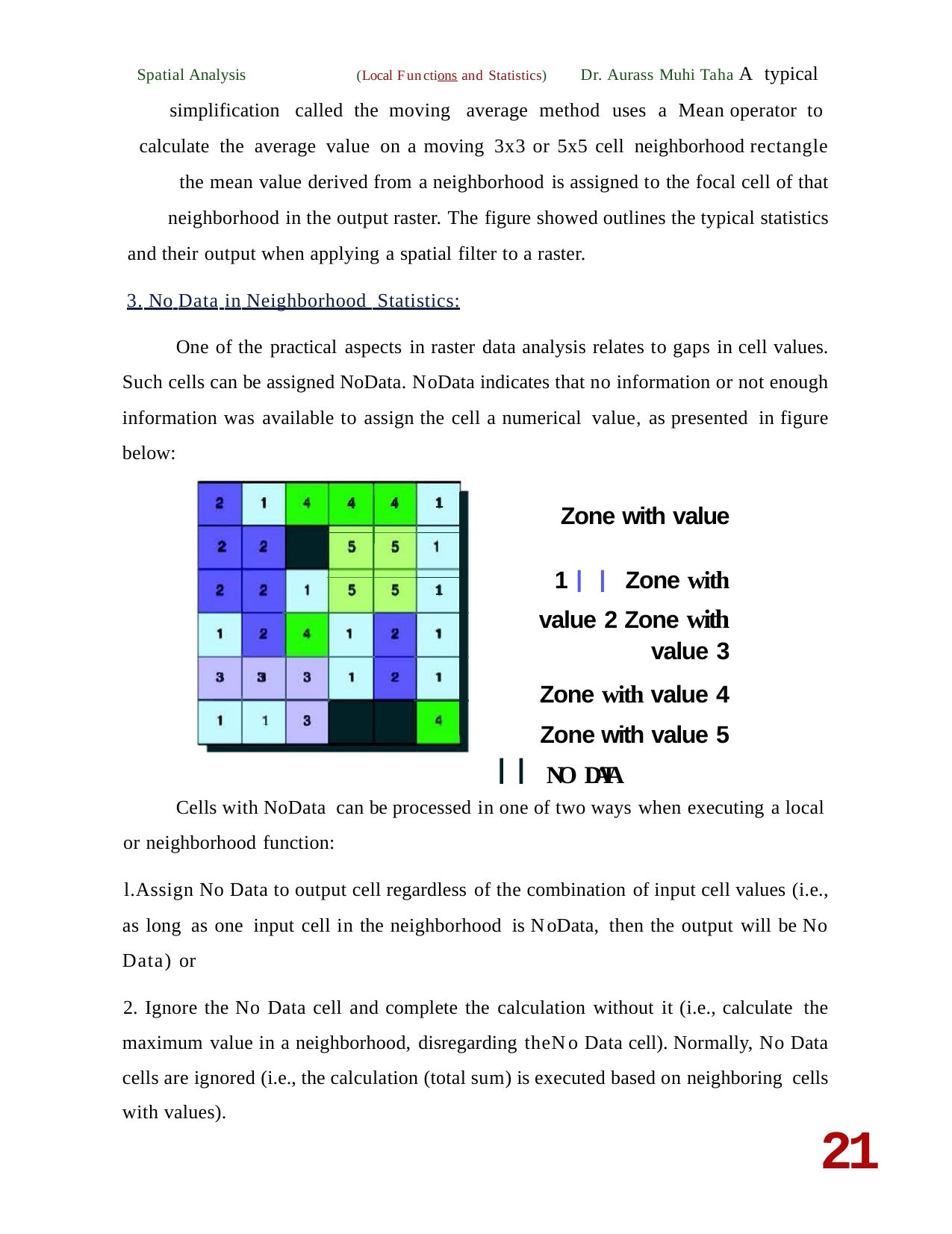

Spatial Analysis	(Local Functions and Statistics)	Dr. Aurass Muhi Taha A  typical   simplification   called  the  moving   average  method  uses  a  Mean operator  to  calculate  the  average  value  on a moving  3x3 or 5x5 cell  neighborhood rectangle the mean value derived from a neighborhood is assigned to the focal cell of that neighborhood in the output raster. The figure showed outlines the typical statistics

and their output when applying a spatial filter to a raster.

3. No Data in Neighborhood  Statistics:

One of the practical aspects in raster data analysis relates to gaps in cell values. Such cells can be assigned NoData. NoData indicates that no information or not enough information was available to assign the cell a numerical  value, as presented  in figure below:

4
4
1

Zone with value 1 IIZone with value 2 Zone with value 3
Zone with value 4 Zone with value 5
II NO DATA

5
5

5
5
1

3
3
3

3
1
Cells with NoData  can be processed in one of two ways when executing a local or neighborhood function:

l.Assign No Data to output cell regardless of the combination of input cell values (i.e., as long  as one  input cell in the neighborhood  is NoData,  then the output will be No Data) or

2. Ignore the No Data cell and complete the calculation without it (i.e., calculate  the maximum value in a neighborhood, disregarding theNo Data cell). Normally, No Data cells are ignored (i.e., the calculation (total sum) is executed based on neighboring  cells with values).
21